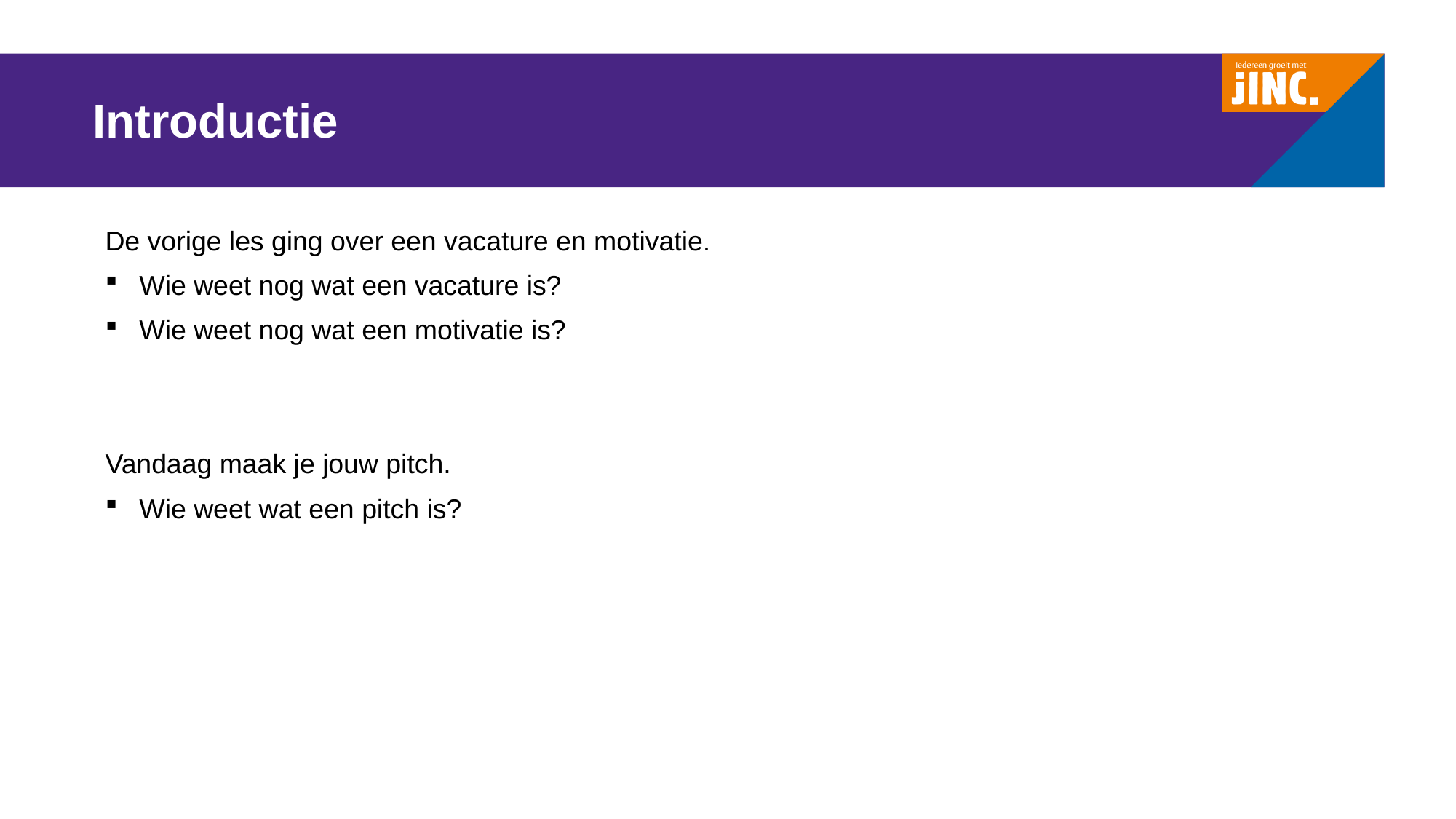

# Introductie
De vorige les ging over een vacature en motivatie.
Wie weet nog wat een vacature is?
Wie weet nog wat een motivatie is?

Vandaag maak je jouw pitch.
Wie weet wat een pitch is?